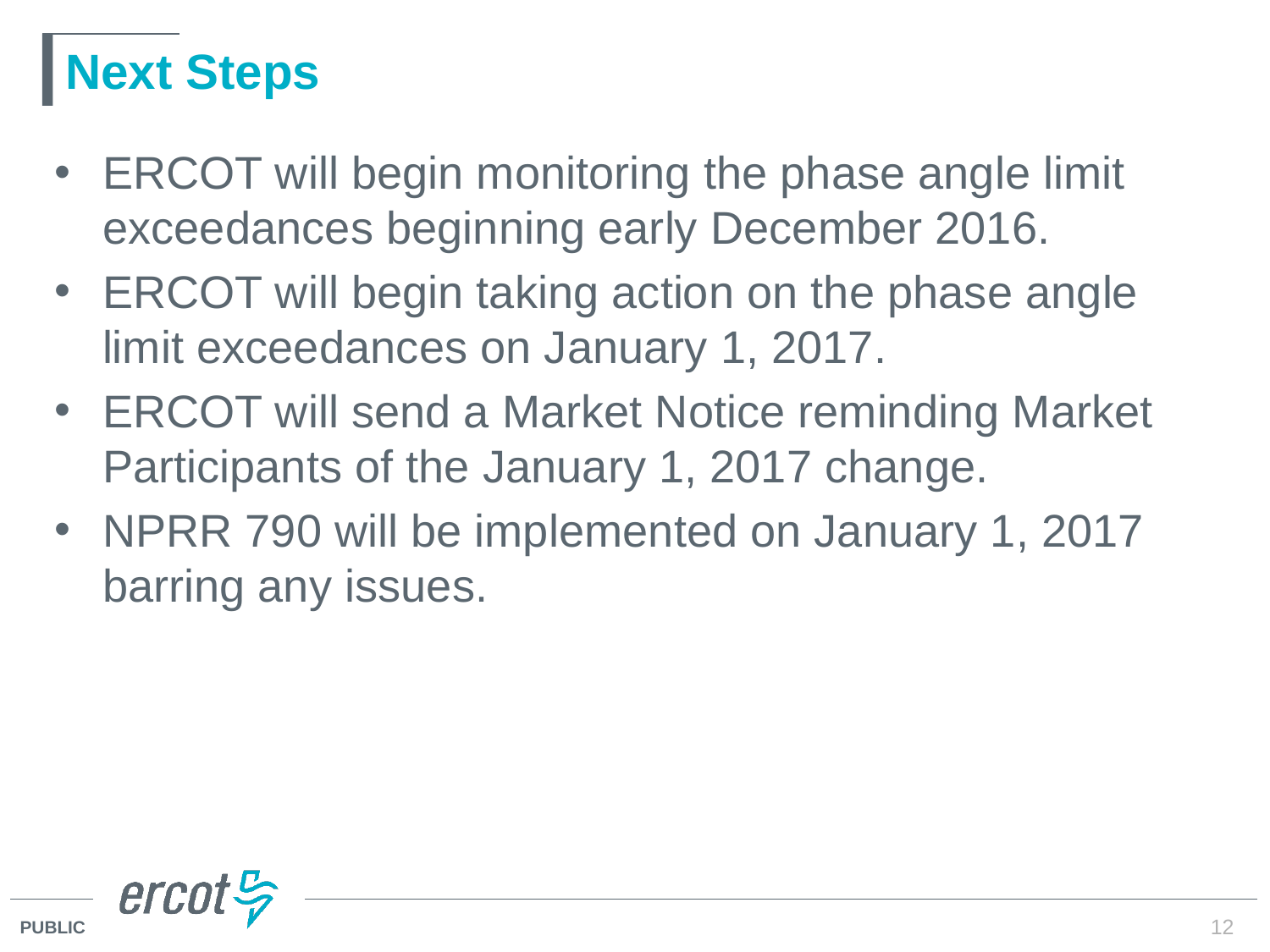

# Next Steps
ERCOT will begin monitoring the phase angle limit exceedances beginning early December 2016.
ERCOT will begin taking action on the phase angle limit exceedances on January 1, 2017.
ERCOT will send a Market Notice reminding Market Participants of the January 1, 2017 change.
NPRR 790 will be implemented on January 1, 2017 barring any issues.

12